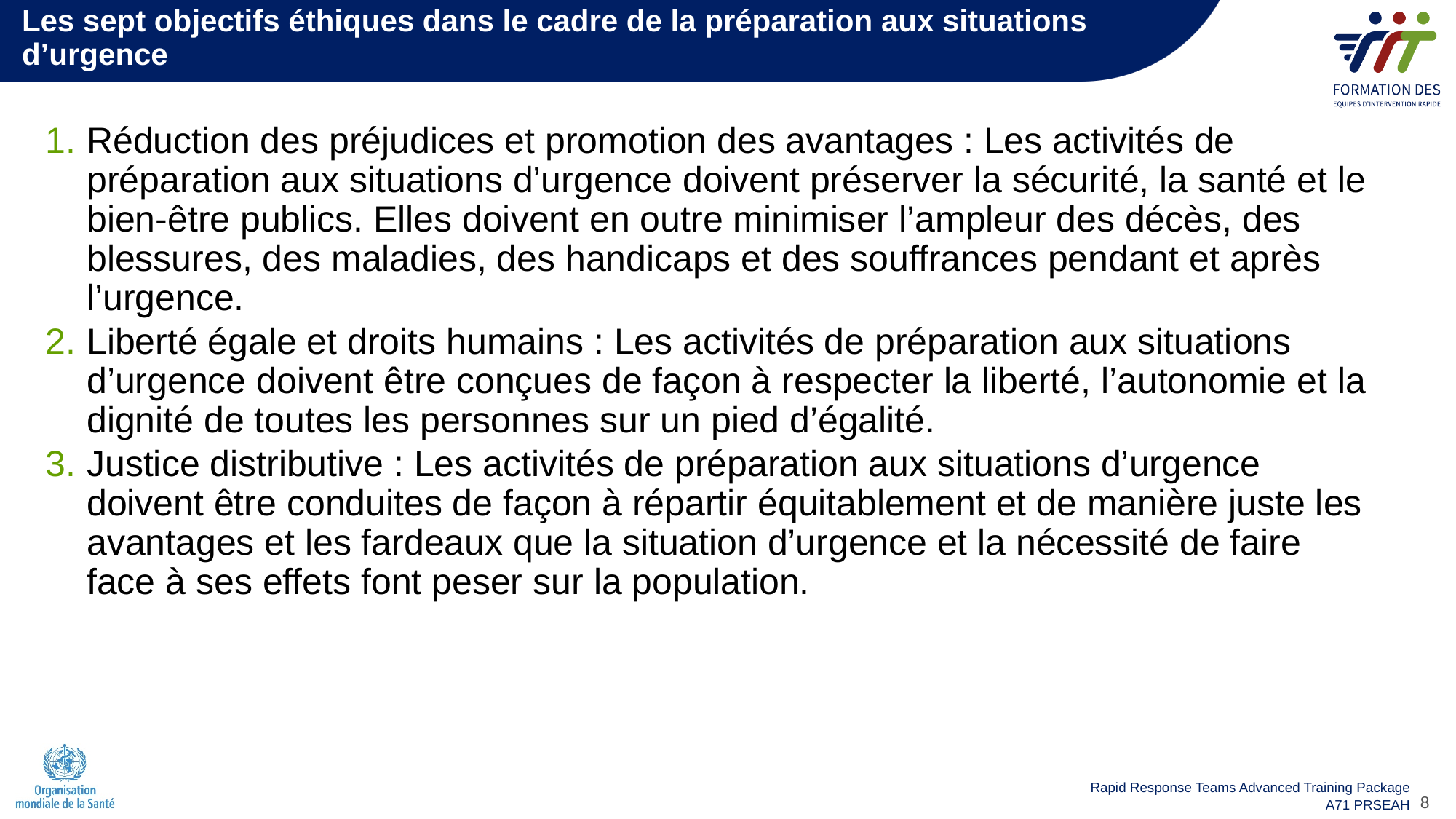

Les sept objectifs éthiques dans le cadre de la préparation aux situations d’urgence
Réduction des préjudices et promotion des avantages : Les activités de préparation aux situations d’urgence doivent préserver la sécurité, la santé et le bien-être publics. Elles doivent en outre minimiser l’ampleur des décès, des blessures, des maladies, des handicaps et des souffrances pendant et après l’urgence.
Liberté égale et droits humains : Les activités de préparation aux situations d’urgence doivent être conçues de façon à respecter la liberté, l’autonomie et la dignité de toutes les personnes sur un pied d’égalité.
Justice distributive : Les activités de préparation aux situations d’urgence doivent être conduites de façon à répartir équitablement et de manière juste les avantages et les fardeaux que la situation d’urgence et la nécessité de faire face à ses effets font peser sur la population.
8